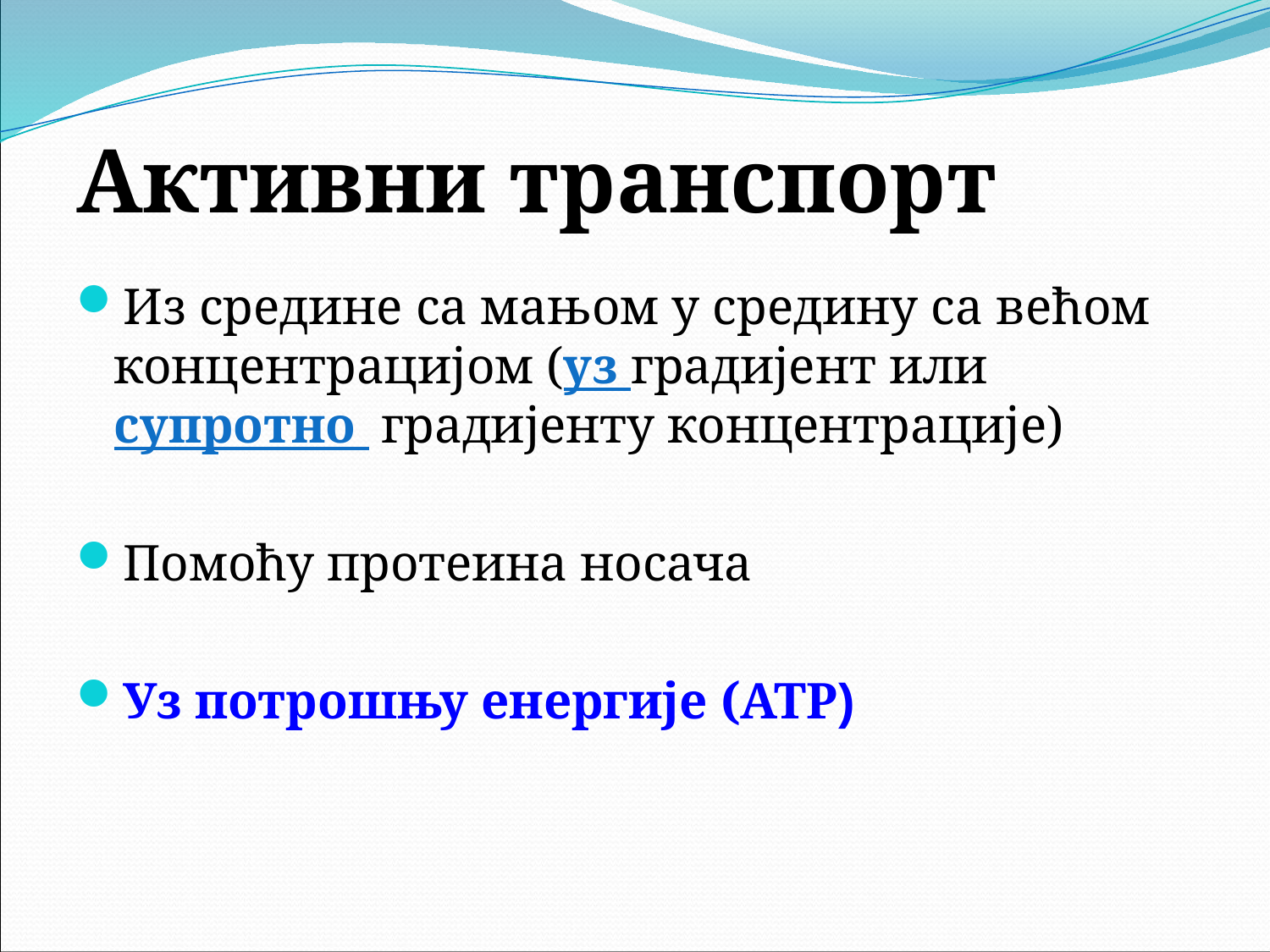

Активни транспорт
Из средине са мањом у средину са већом концентрацијом (уз градијент или супротно  градијенту концентрације)

Помоћу протеина носача

Уз потрошњу енергије (АТР)